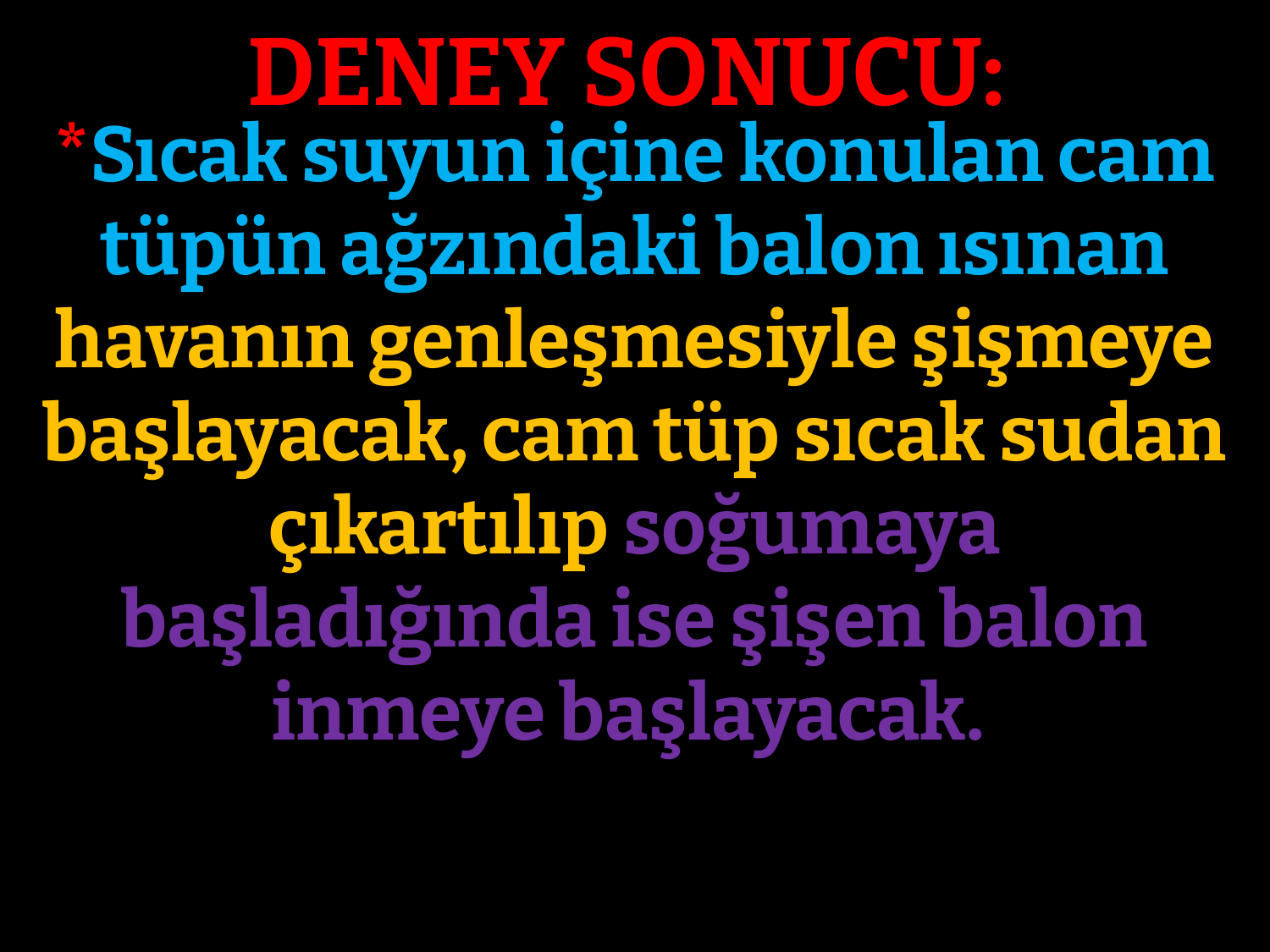

DENEY SONUCU:
*Sıcak suyun içine konulan cam tüpün ağzındaki balon ısınan havanın genleşmesiyle şişmeye başlayacak, cam tüp sıcak sudan çıkartılıp soğumaya başladığında ise şişen balon inmeye başlayacak.
#